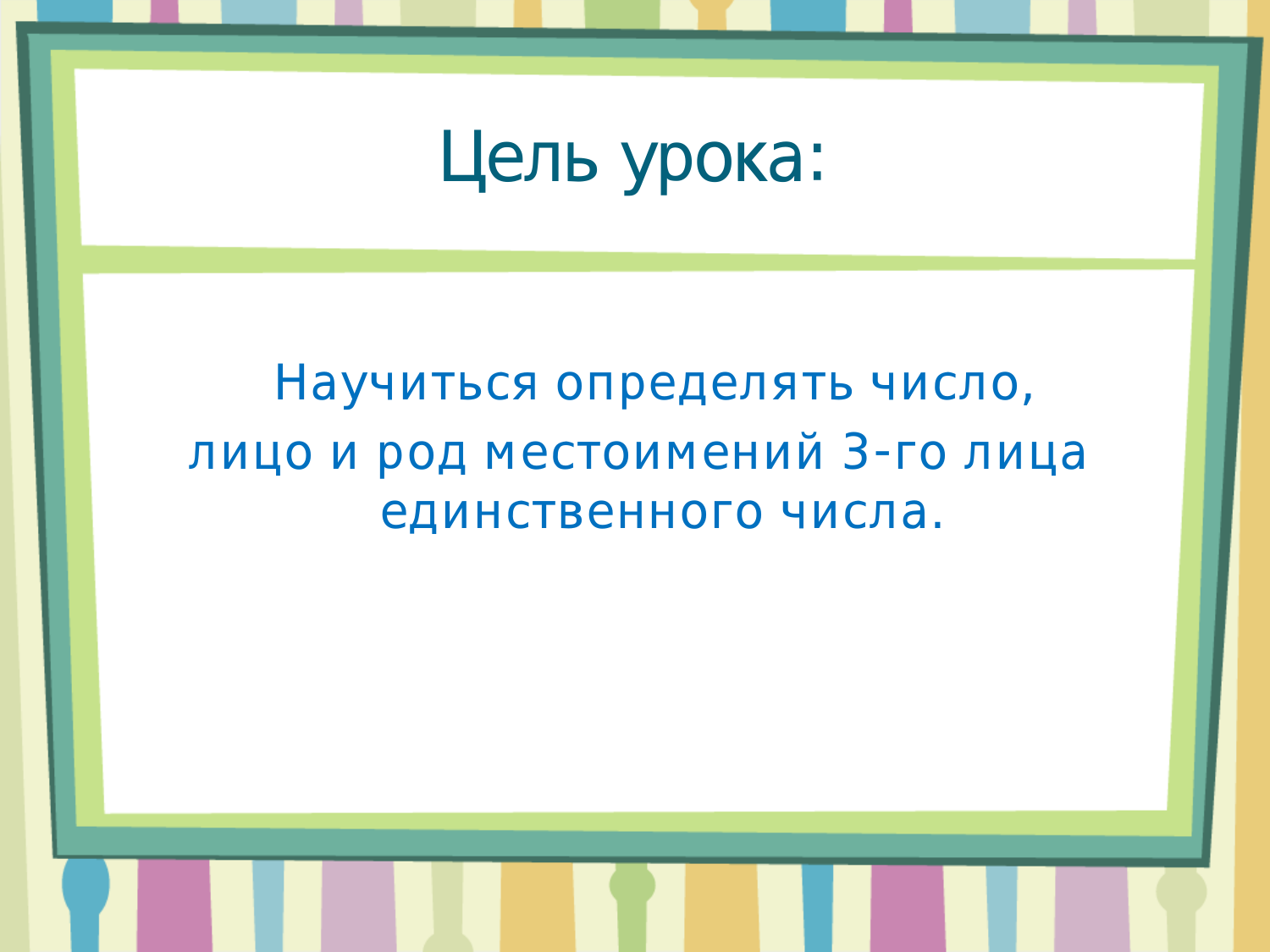

# Цель урока:

   Научиться определять число,
лицо и род местоимений 3-го лица единственного числа.